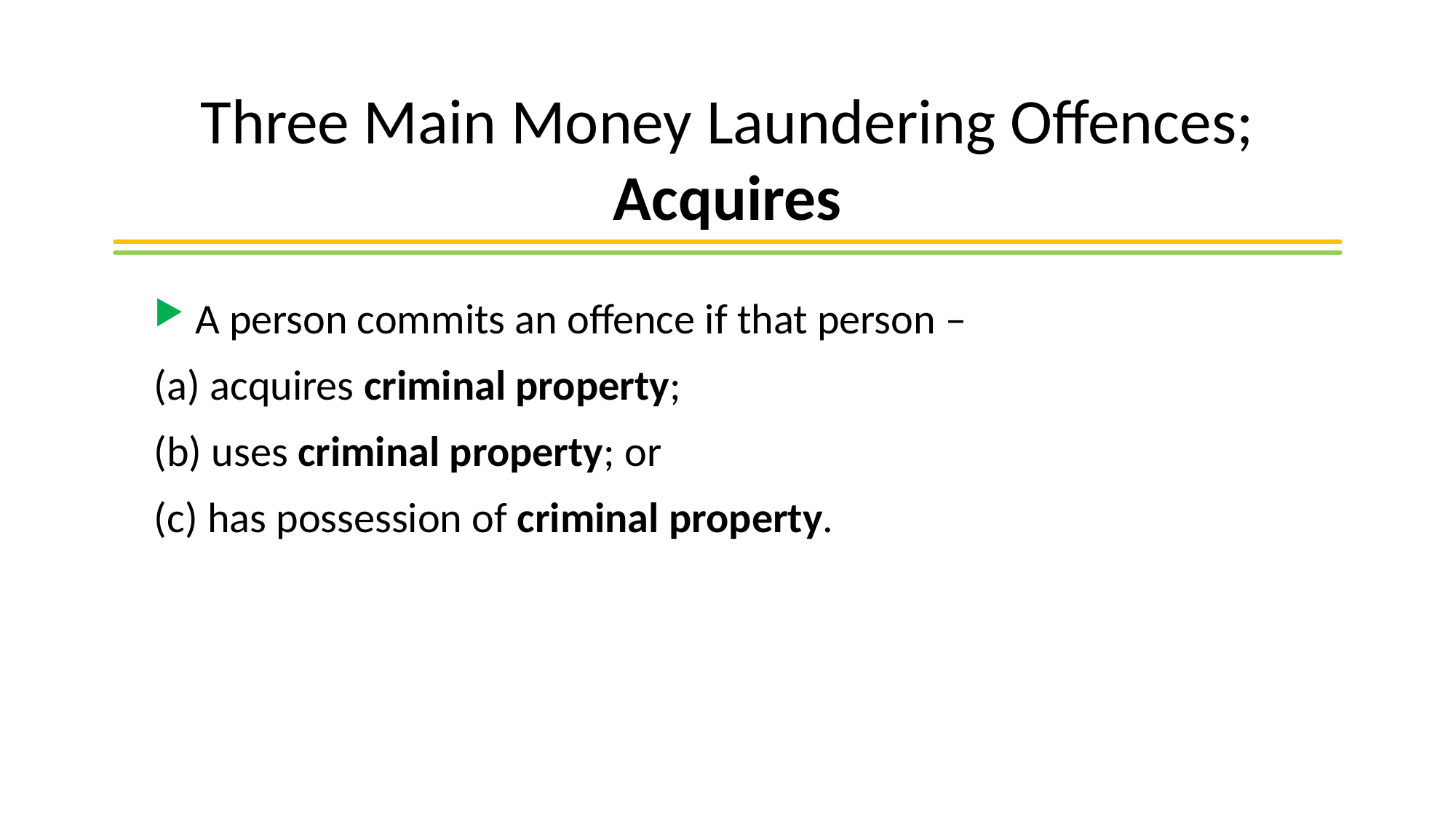

# Three Main Money Laundering Offences; Acquires
A person commits an offence if that person –
(a) acquires criminal property;
(b) uses criminal property; or
(c) has possession of criminal property.